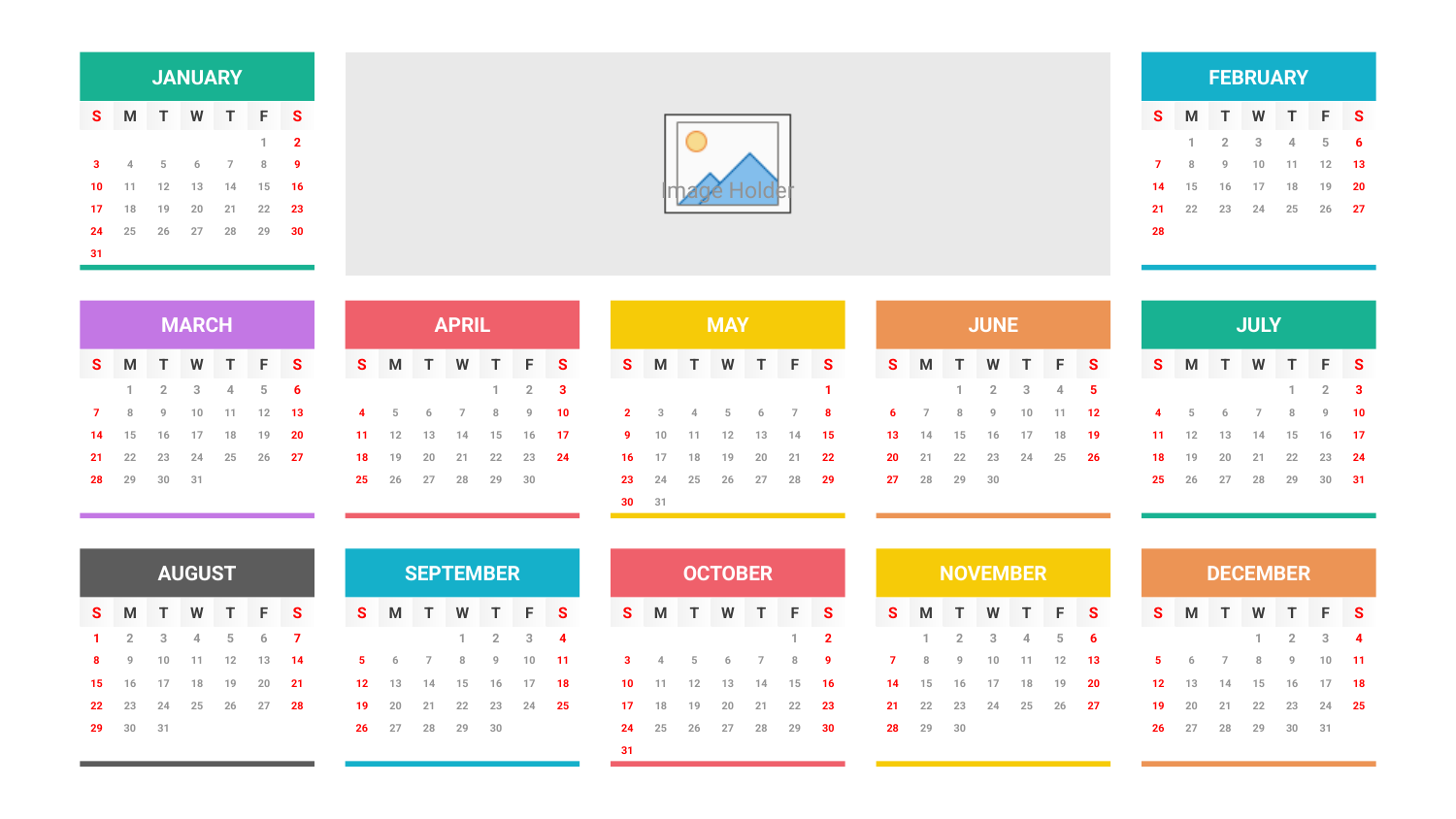

JANUARY
S
M
T
W
T
F
S

1
2
3
4
5
6
7
8
9
10
11
12
13
14
15
16
17
18
19
20
21
22
23
24
25
26
27
28
29
30
31

FEBRUARY
S
M
T
W
T
F
S

1
2
3
4
5
6
7
8
9
10
11
12
13
14
15
16
17
18
19
20
21
22
23
24
25
26
27
28

MARCH
S
M
T
W
T
F
S

1
2
3
4
5
6
7
8
9
10
11
12
13
14
15
16
17
18
19
20
21
22
23
24
25
26
27
28
29
30
31

APRIL
S
M
T
W
T
F
S

1
2
3
4
5
6
7
8
9
10
11
12
13
14
15
16
17
18
19
20
21
22
23
24
25
26
27
28
29
30

MAY
S
M
T
W
T
F
S

1
2
3
4
5
6
7
8
9
10
11
12
13
14
15
16
17
18
19
20
21
22
23
24
25
26
27
28
29
30
31

JUNE
S
M
T
W
T
F
S

1
2
3
4
5
6
7
8
9
10
11
12
13
14
15
16
17
18
19
20
21
22
23
24
25
26
27
28
29
30

JULY
S
M
T
W
T
F
S

1
2
3
4
5
6
7
8
9
10
11
12
13
14
15
16
17
18
19
20
21
22
23
24
25
26
27
28
29
30
31

AUGUST
S
M
T
W
T
F
S
1
2
3
4
5
6
7
8
9
10
11
12
13
14
15
16
17
18
19
20
21
22
23
24
25
26
27
28
29
30
31

SEPTEMBER
S
M
T
W
T
F
S

1
2
3
4
5
6
7
8
9
10
11
12
13
14
15
16
17
18
19
20
21
22
23
24
25
26
27
28
29
30

OCTOBER
S
M
T
W
T
F
S

1
2
3
4
5
6
7
8
9
10
11
12
13
14
15
16
17
18
19
20
21
22
23
24
25
26
27
28
29
30
31

NOVEMBER
S
M
T
W
T
F
S

1
2
3
4
5
6
7
8
9
10
11
12
13
14
15
16
17
18
19
20
21
22
23
24
25
26
27
28
29
30

DECEMBER
S
M
T
W
T
F
S

1
2
3
4
5
6
7
8
9
10
11
12
13
14
15
16
17
18
19
20
21
22
23
24
25
26
27
28
29
30
31